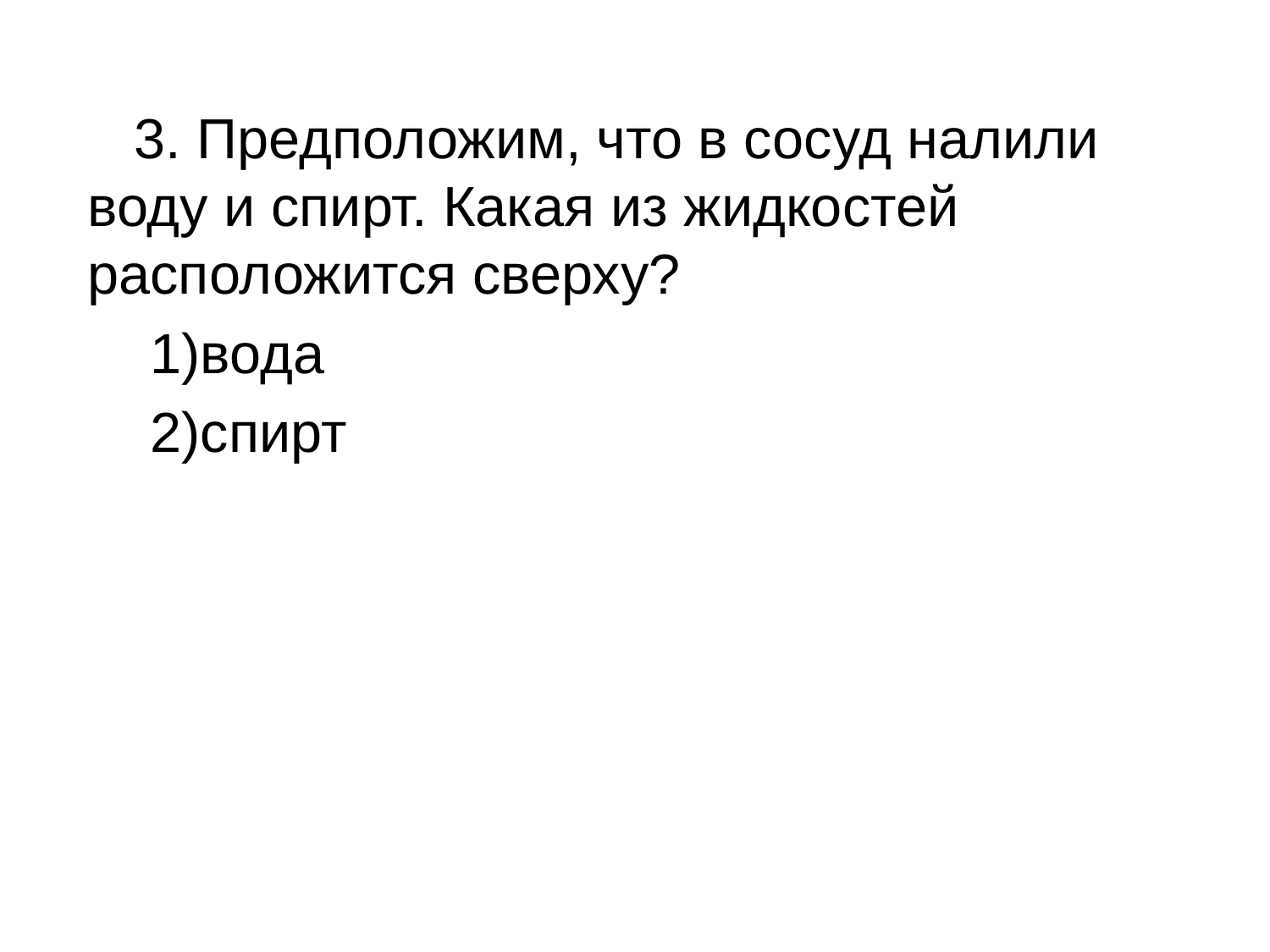

3. Предположим, что в сосуд налили  воду и спирт. Какая из жидкостей расположится сверху?
    1)вода
    2)спирт